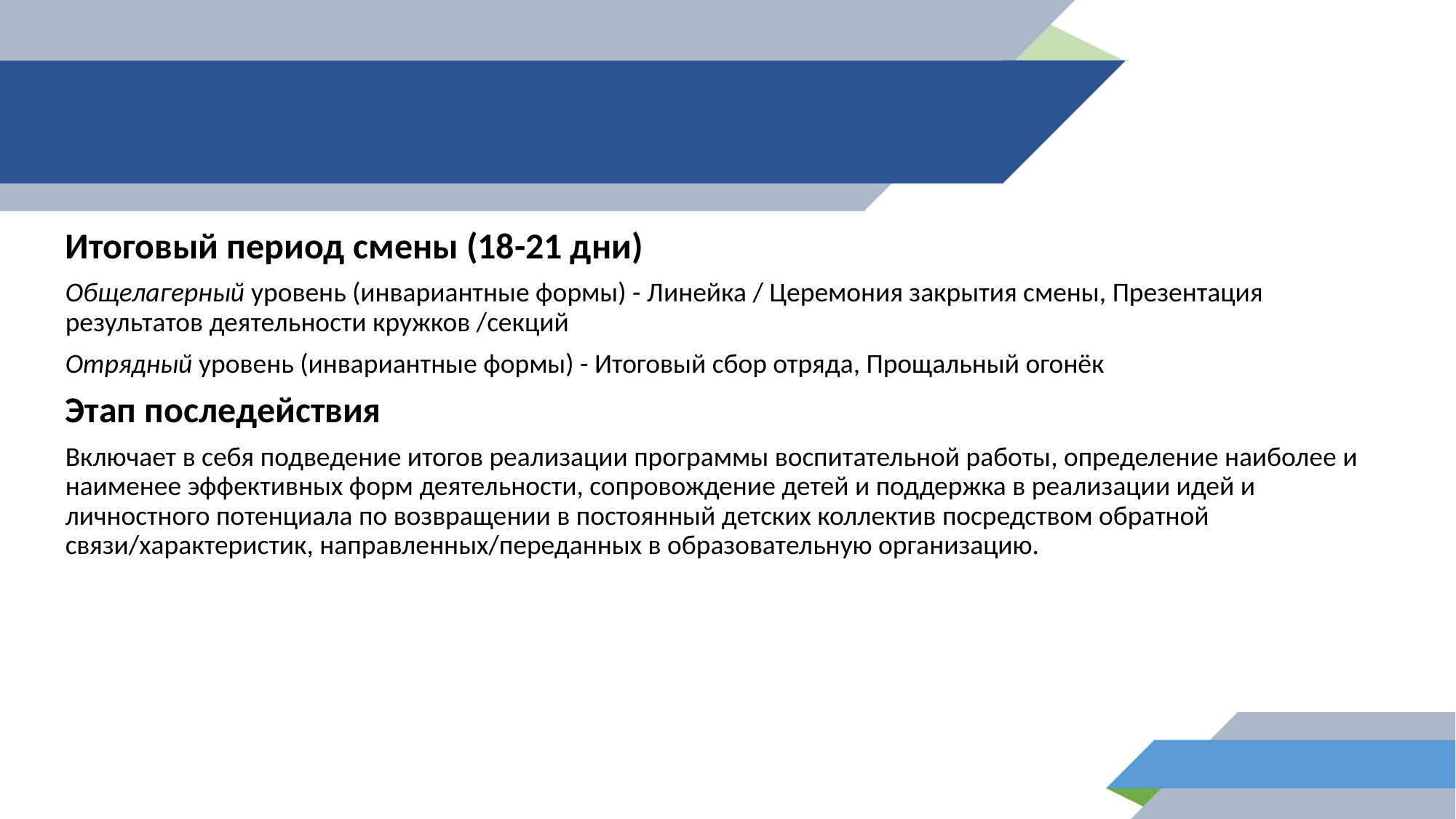

Итоговый период смены (18-21 дни)
Общелагерный уровень (инвариантные формы) - Линейка / Церемония закрытия смены, Презентация результатов деятельности кружков /секций
Отрядный уровень (инвариантные формы) - Итоговый сбор отряда, Прощальный огонёк
Этап последействия
Включает в себя подведение итогов реализации программы воспитательной работы, определение наиболее и наименее эффективных форм деятельности, сопровождение детей и поддержка в реализации идей и личностного потенциала по возвращении в постоянный детских коллектив посредством обратной связи/характеристик, направленных/переданных в образовательную организацию.